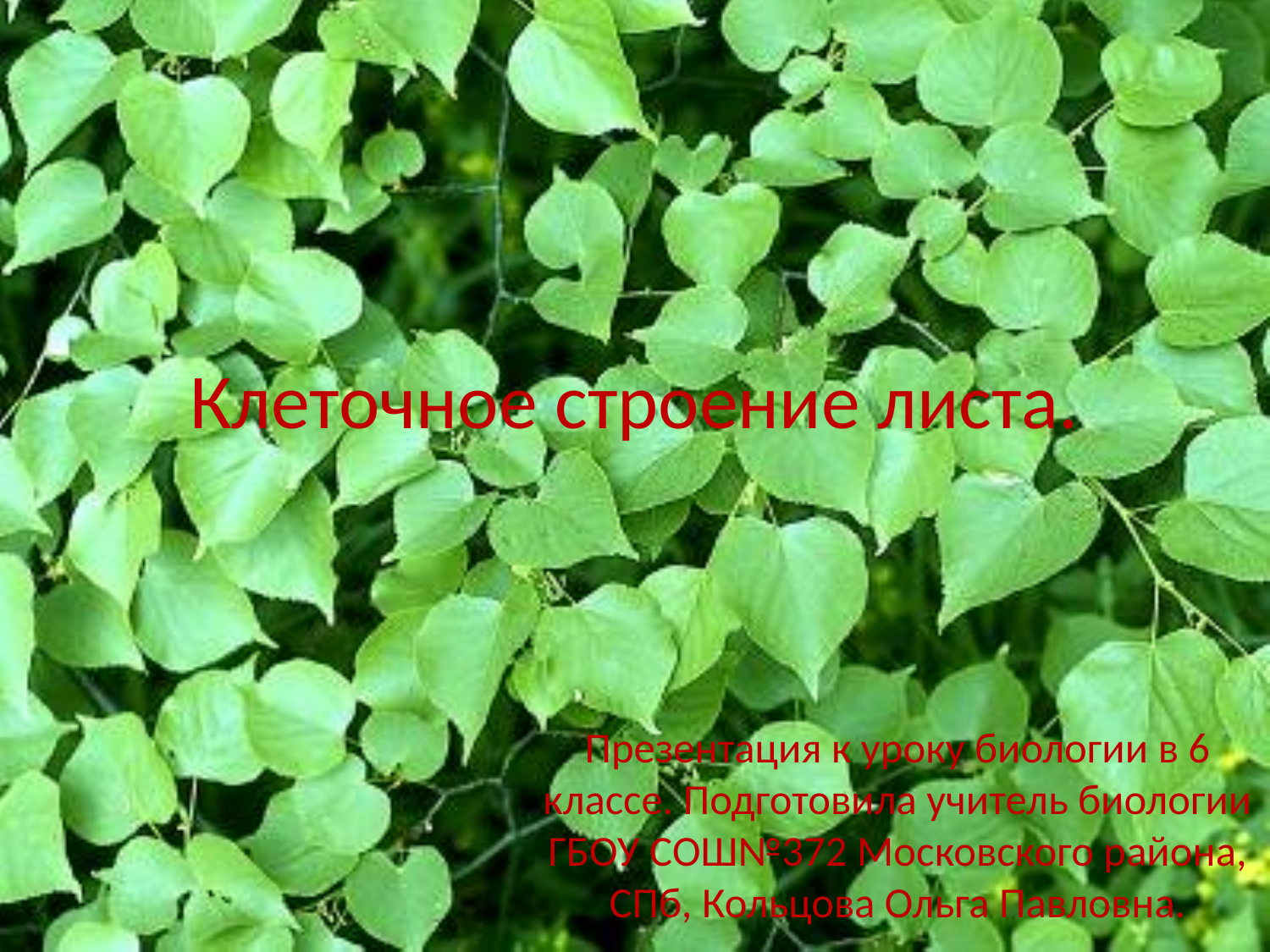

# Клеточное строение листа.
Презентация к уроку биологии в 6 классе. Подготовила учитель биологии ГБОУ СОШ№372 Московского района, СПб, Кольцова Ольга Павловна.